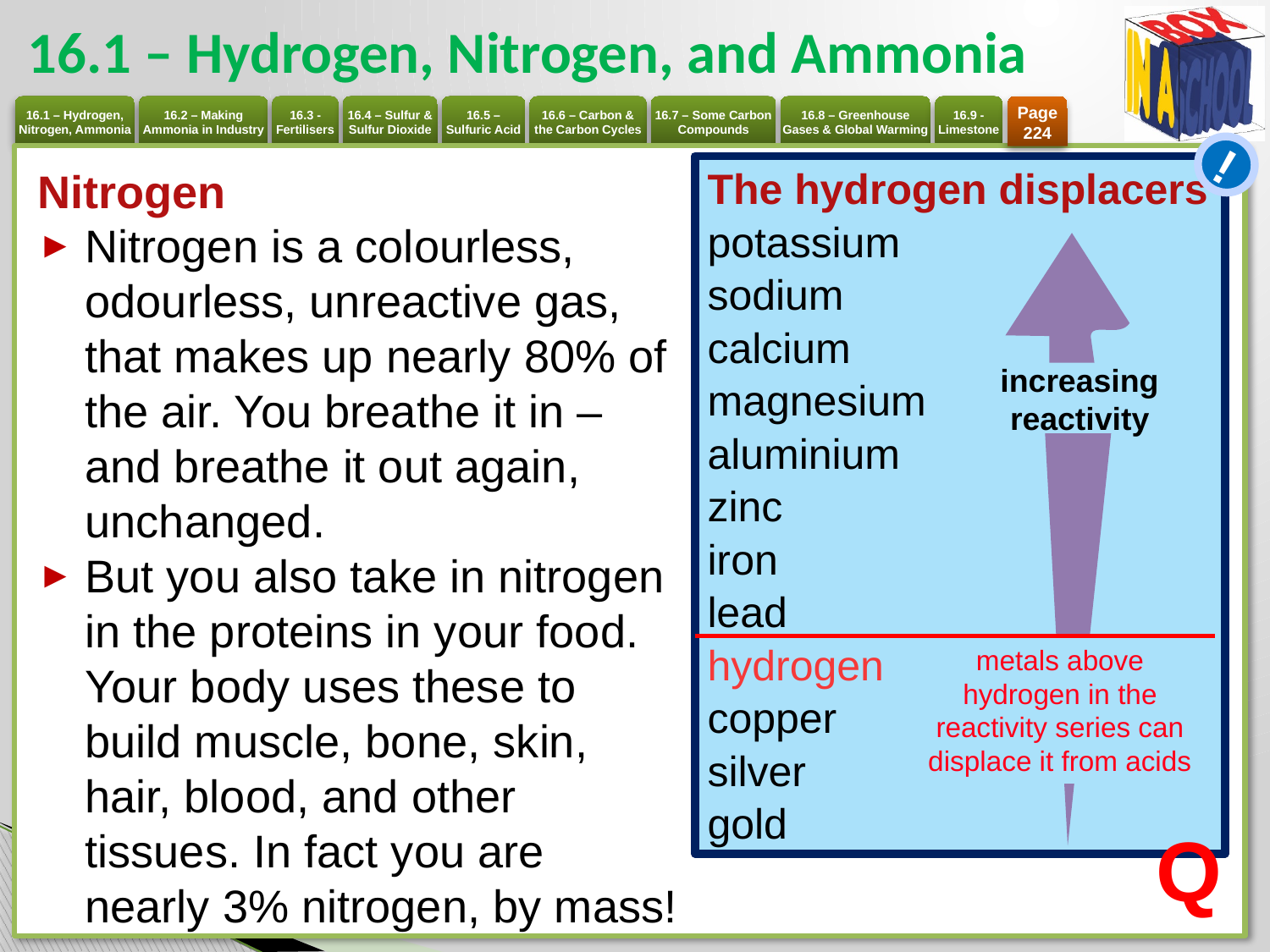

# 16.1 – Hydrogen, Nitrogen, and Ammonia
Page 224
!
The hydrogen displacers
potassium
sodium
calcium
magnesium
aluminium
zinc
iron
lead
hydrogen
copper
silver
gold
Nitrogen
Nitrogen is a colourless, odourless, unreactive gas, that makes up nearly 80% of the air. You breathe it in – and breathe it out again, unchanged.
But you also take in nitrogen in the proteins in your food. Your body uses these to build muscle, bone, skin, hair, blood, and other tissues. In fact you are nearly 3% nitrogen, by mass!

increasing
reactivity

metals above hydrogen in the reactivity series can displace it from acids
Q